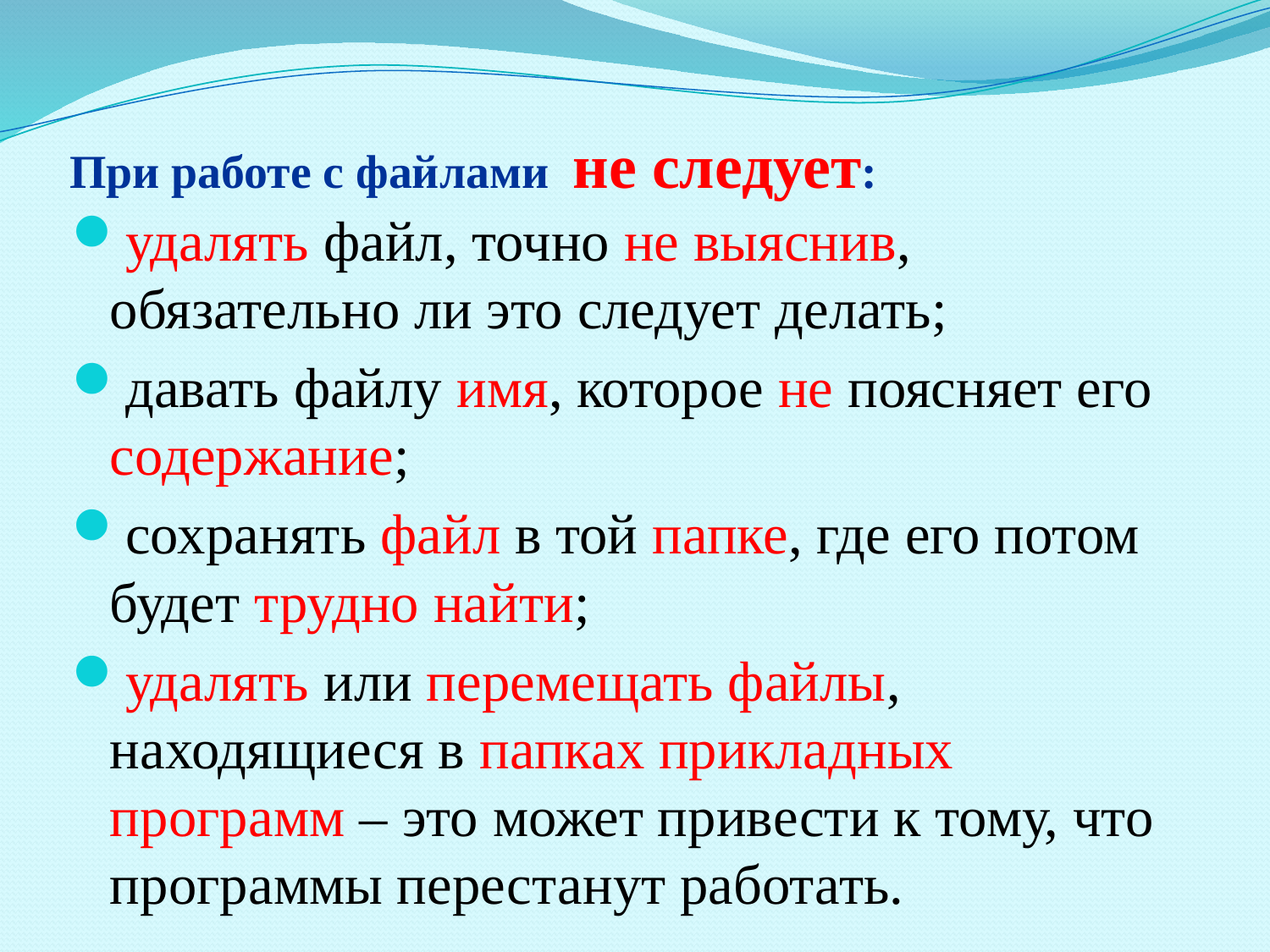

# При работе с файлами  не следует:
удалять файл, точно не выяснив, обязательно ли это следует делать;
давать файлу имя, которое не поясняет его содержание;
сохранять файл в той папке, где его потом будет трудно найти;
удалять или перемещать файлы, находящиеся в папках прикладных программ – это может привести к тому, что программы перестанут работать.